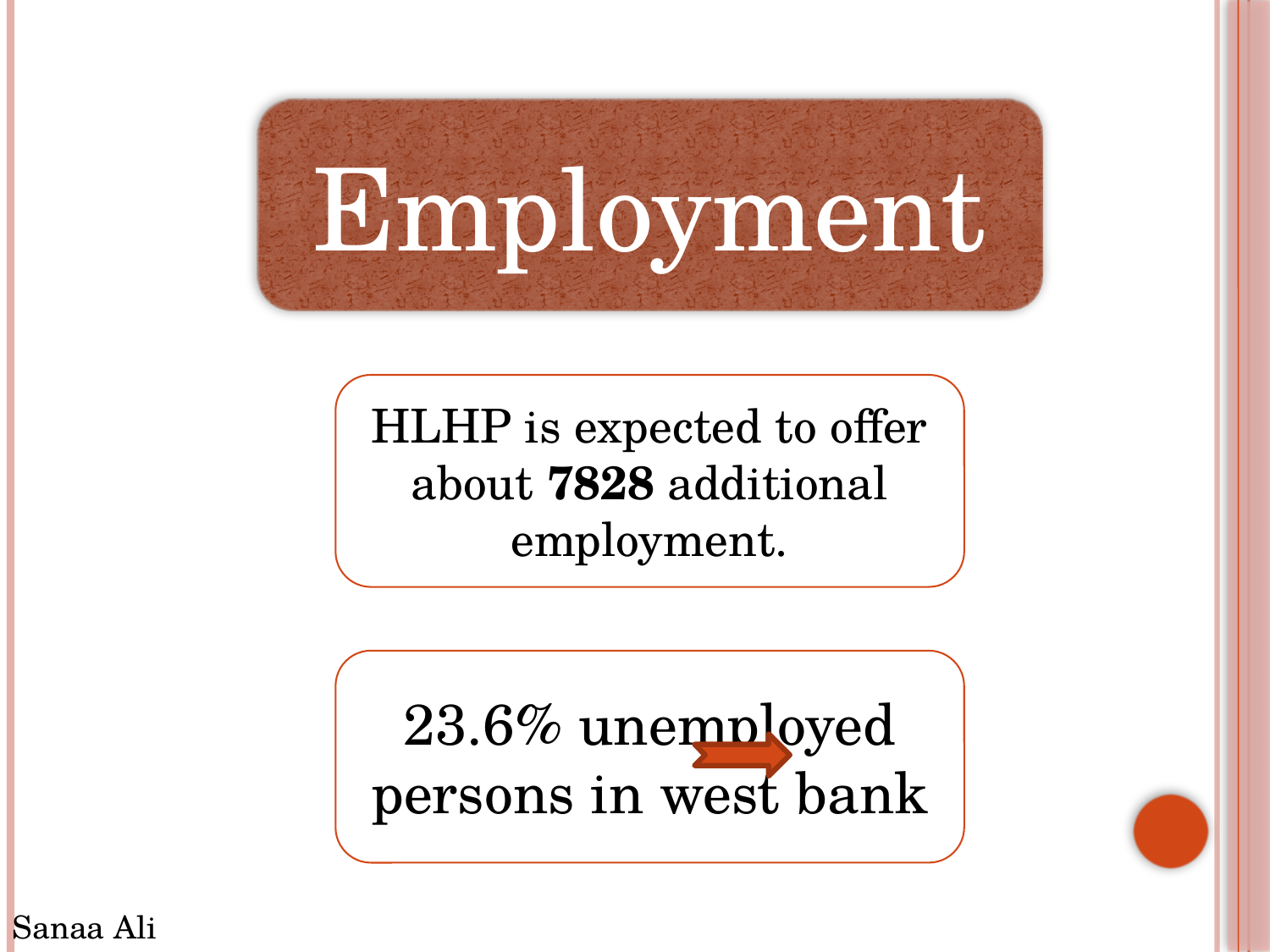

Employment
HLHP is expected to offer about 7828 additional employment.
23.6% unemployed persons in west bank

Sanaa Ali